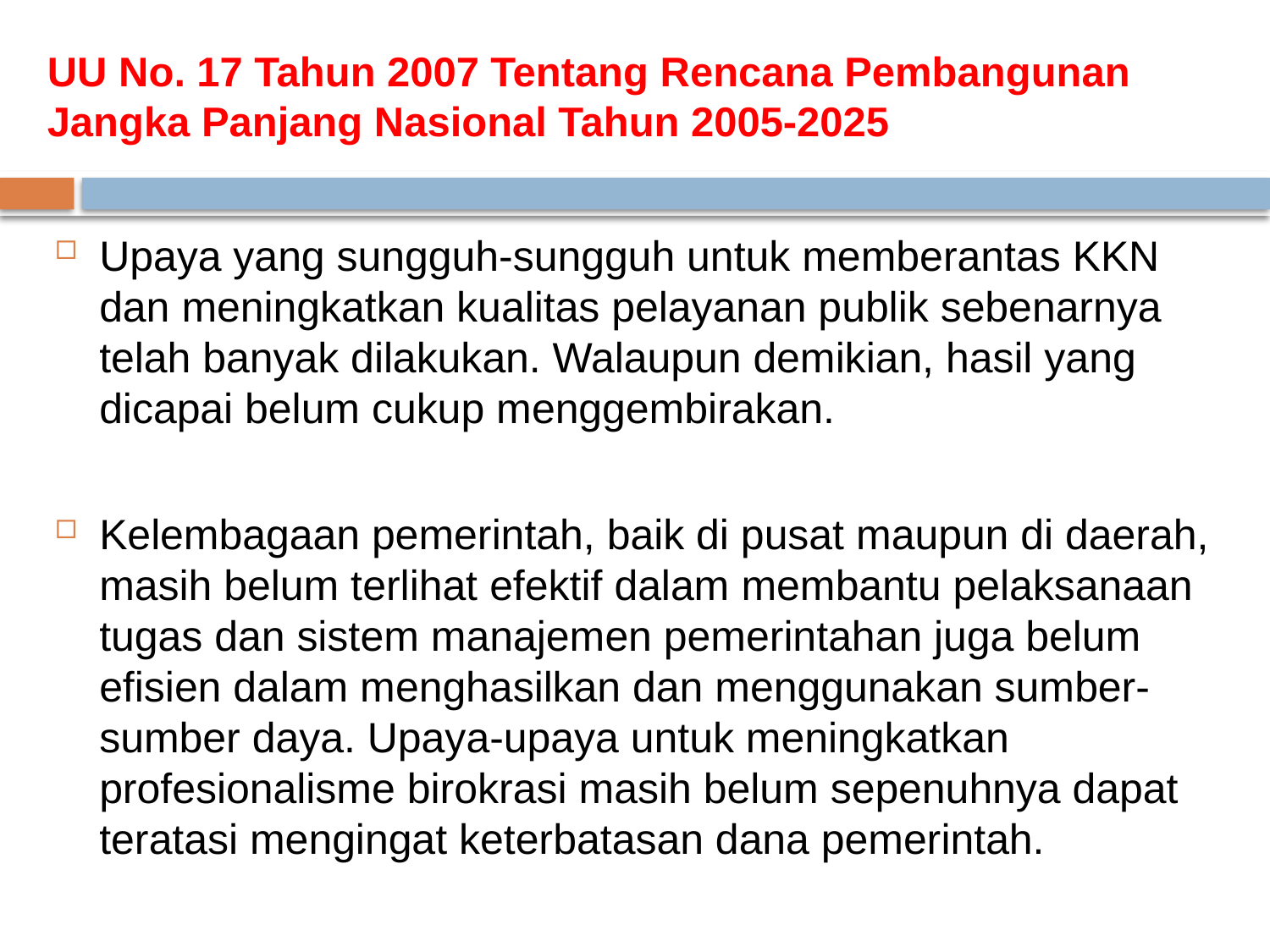

# UU No. 17 Tahun 2007 Tentang Rencana Pembangunan Jangka Panjang Nasional Tahun 2005-2025
Upaya yang sungguh-sungguh untuk memberantas KKN dan meningkatkan kualitas pelayanan publik sebenarnya telah banyak dilakukan. Walaupun demikian, hasil yang dicapai belum cukup menggembirakan.

Kelembagaan pemerintah, baik di pusat maupun di daerah, masih belum terlihat efektif dalam membantu pelaksanaan tugas dan sistem manajemen pemerintahan juga belum efisien dalam menghasilkan dan menggunakan sumber-sumber daya. Upaya-upaya untuk meningkatkan profesionalisme birokrasi masih belum sepenuhnya dapat teratasi mengingat keterbatasan dana pemerintah.